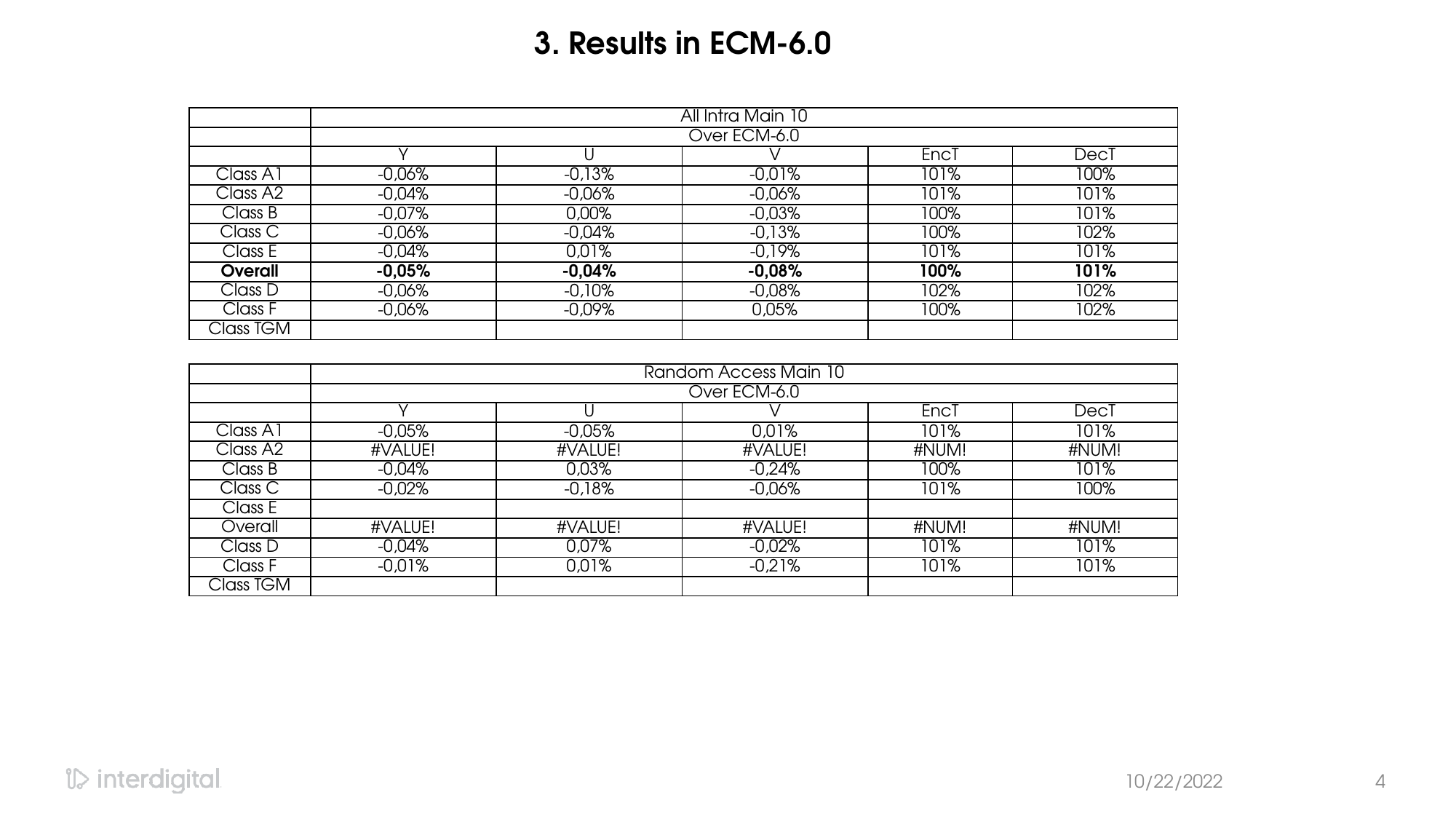

3. Results in ECM-6.0
|  | All Intra Main 10 |  |  |  |  |
| --- | --- | --- | --- | --- | --- |
|  | Over ECM-6.0 |  |  |  |  |
|  | Y | U | V | EncT | DecT |
| Class A1 | -0,06% | -0,13% | -0,01% | 101% | 100% |
| Class A2 | -0,04% | -0,06% | -0,06% | 101% | 101% |
| Class B | -0,07% | 0,00% | -0,03% | 100% | 101% |
| Class C | -0,06% | -0,04% | -0,13% | 100% | 102% |
| Class E | -0,04% | 0,01% | -0,19% | 101% | 101% |
| Overall | -0,05% | -0,04% | -0,08% | 100% | 101% |
| Class D | -0,06% | -0,10% | -0,08% | 102% | 102% |
| Class F | -0,06% | -0,09% | 0,05% | 100% | 102% |
| Class TGM |  |  |  |  |  |
|  | Random Access Main 10 |  |  |  |  |
| --- | --- | --- | --- | --- | --- |
|  | Over ECM-6.0 |  |  |  |  |
|  | Y | U | V | EncT | DecT |
| Class A1 | -0,05% | -0,05% | 0,01% | 101% | 101% |
| Class A2 | #VALUE! | #VALUE! | #VALUE! | #NUM! | #NUM! |
| Class B | -0,04% | 0,03% | -0,24% | 100% | 101% |
| Class C | -0,02% | -0,18% | -0,06% | 101% | 100% |
| Class E |  |  |  |  |  |
| Overall | #VALUE! | #VALUE! | #VALUE! | #NUM! | #NUM! |
| Class D | -0,04% | 0,07% | -0,02% | 101% | 101% |
| Class F | -0,01% | 0,01% | -0,21% | 101% | 101% |
| Class TGM |  |  |  |  |  |
10/22/2022
4